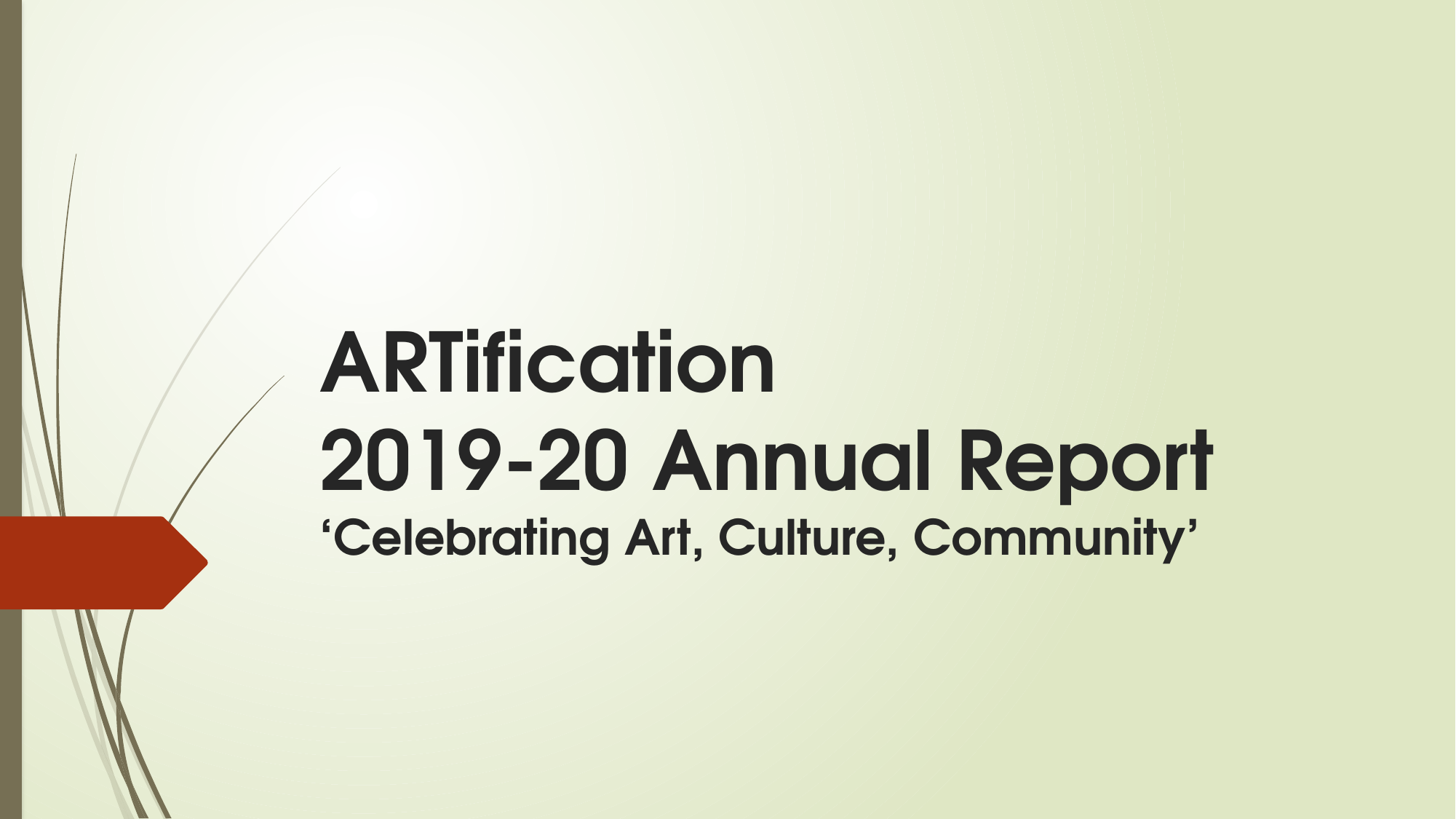

# ARTification 2019-20 Annual Report ‘Celebrating Art, Culture, Community’